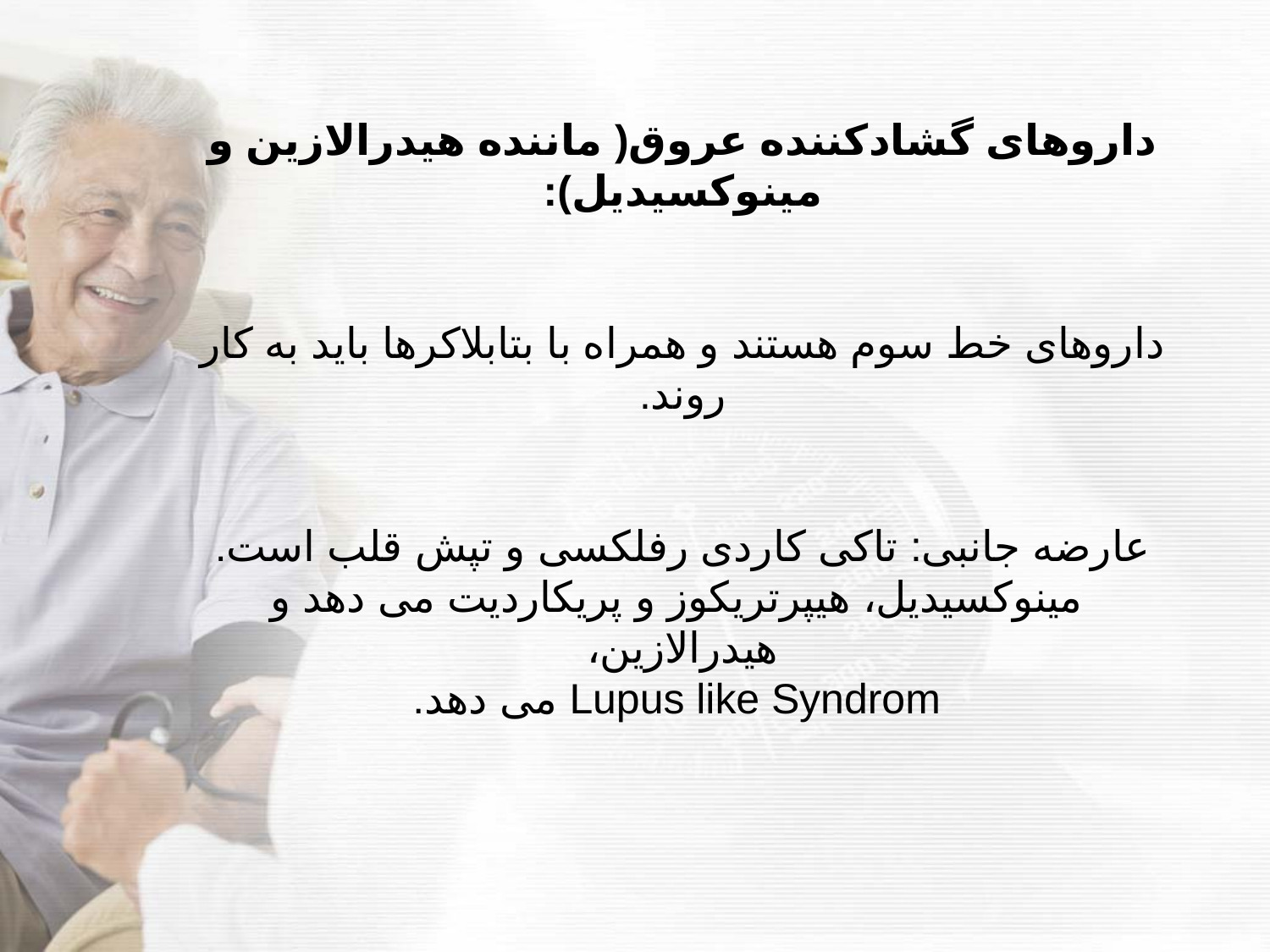

داروهای گشادکننده عروق( ماننده هیدرالازین و مینوکسیدیل):

داروهای خط سوم هستند و همراه با بتابلاکرها باید به کار روند.

عارضه جانبی: تاکی کاردی رفلکسی و تپش قلب است.
 مینوکسیدیل، هیپرتریکوز و پریکاردیت می دهد و هیدرالازین،
 Lupus like Syndrom می دهد.